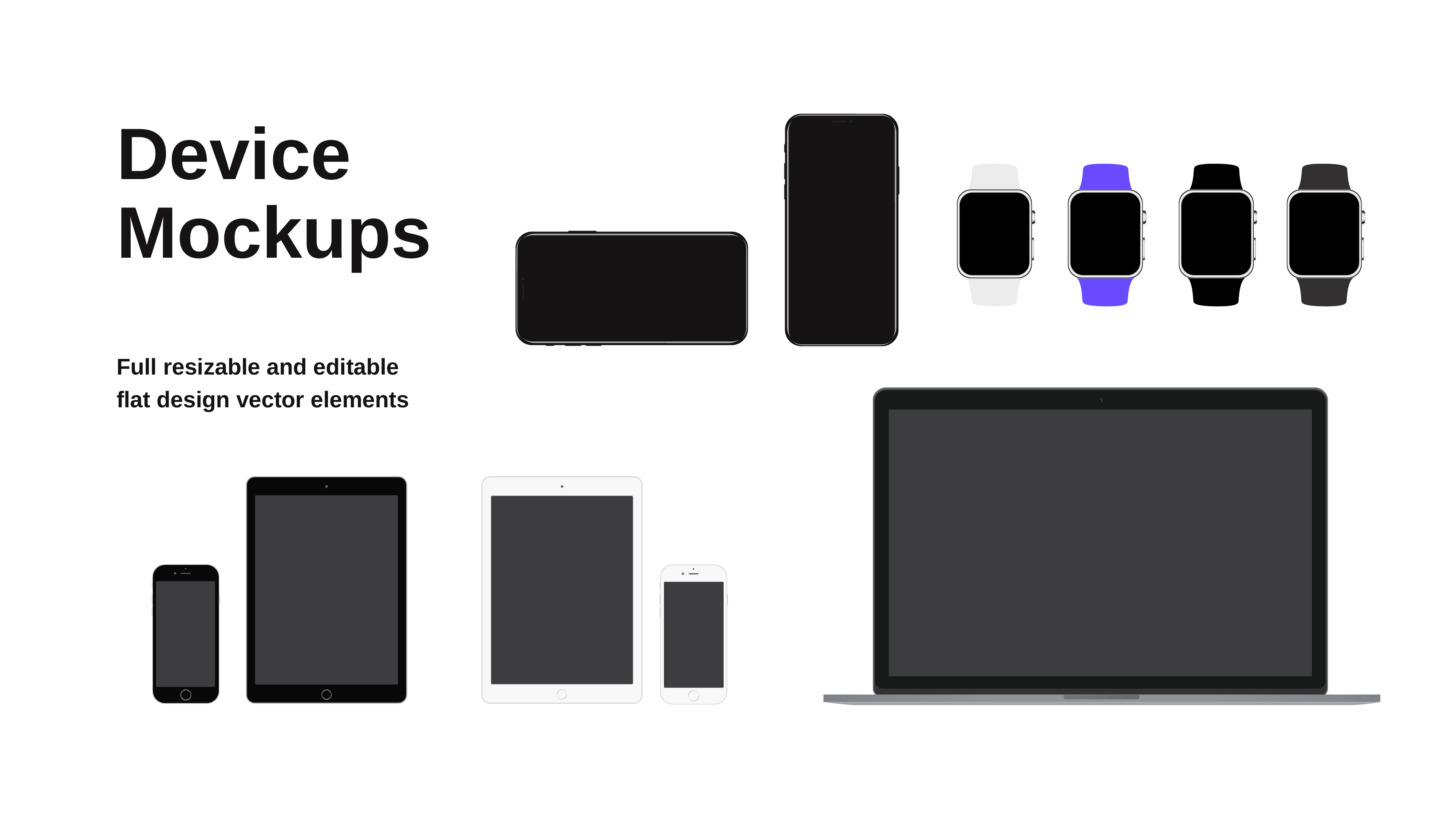

Device
Mockups

Full resizable and editable flat design vector elements